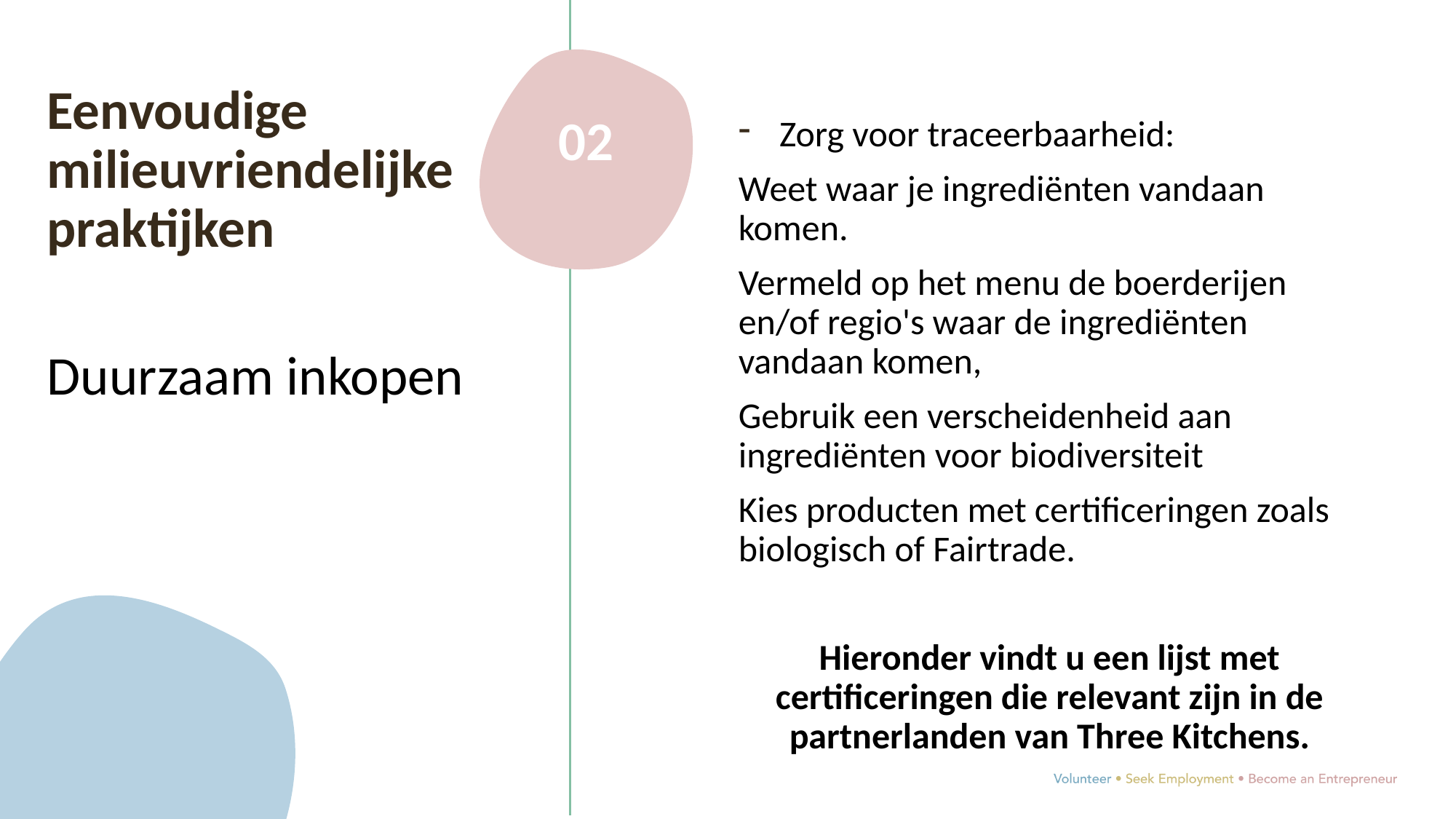

Eenvoudige milieuvriendelijke praktijken

Duurzaam inkopen
02
Zorg voor traceerbaarheid:
Weet waar je ingrediënten vandaan komen.
Vermeld op het menu de boerderijen en/of regio's waar de ingrediënten vandaan komen,
Gebruik een verscheidenheid aan ingrediënten voor biodiversiteit
Kies producten met certificeringen zoals biologisch of Fairtrade.

Hieronder vindt u een lijst met certificeringen die relevant zijn in de partnerlanden van Three Kitchens.